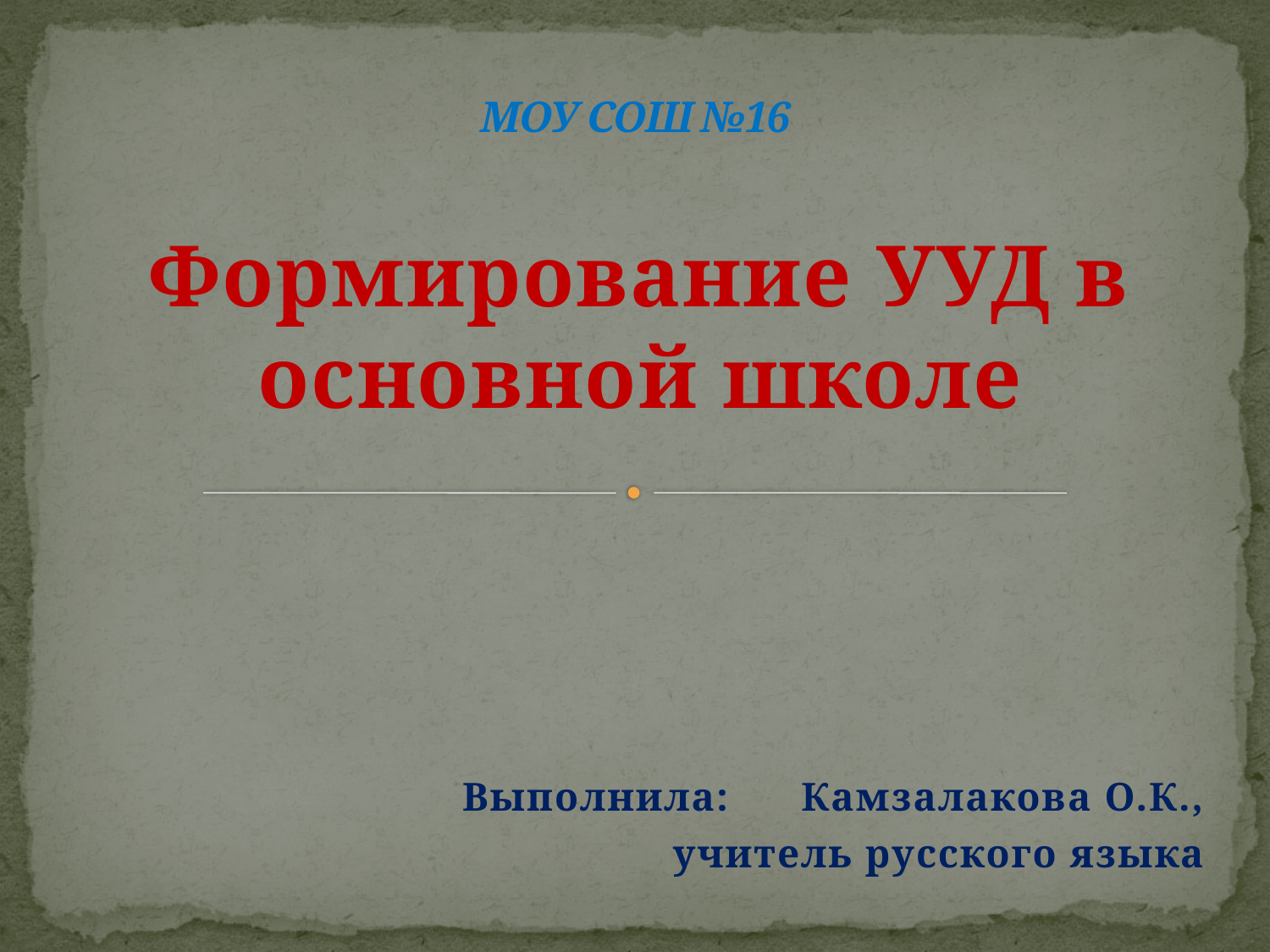

# МОУ СОШ №16
Формирование УУД в основной школе

Выполнила:      Камзалакова О.К.,
        учитель русского языка